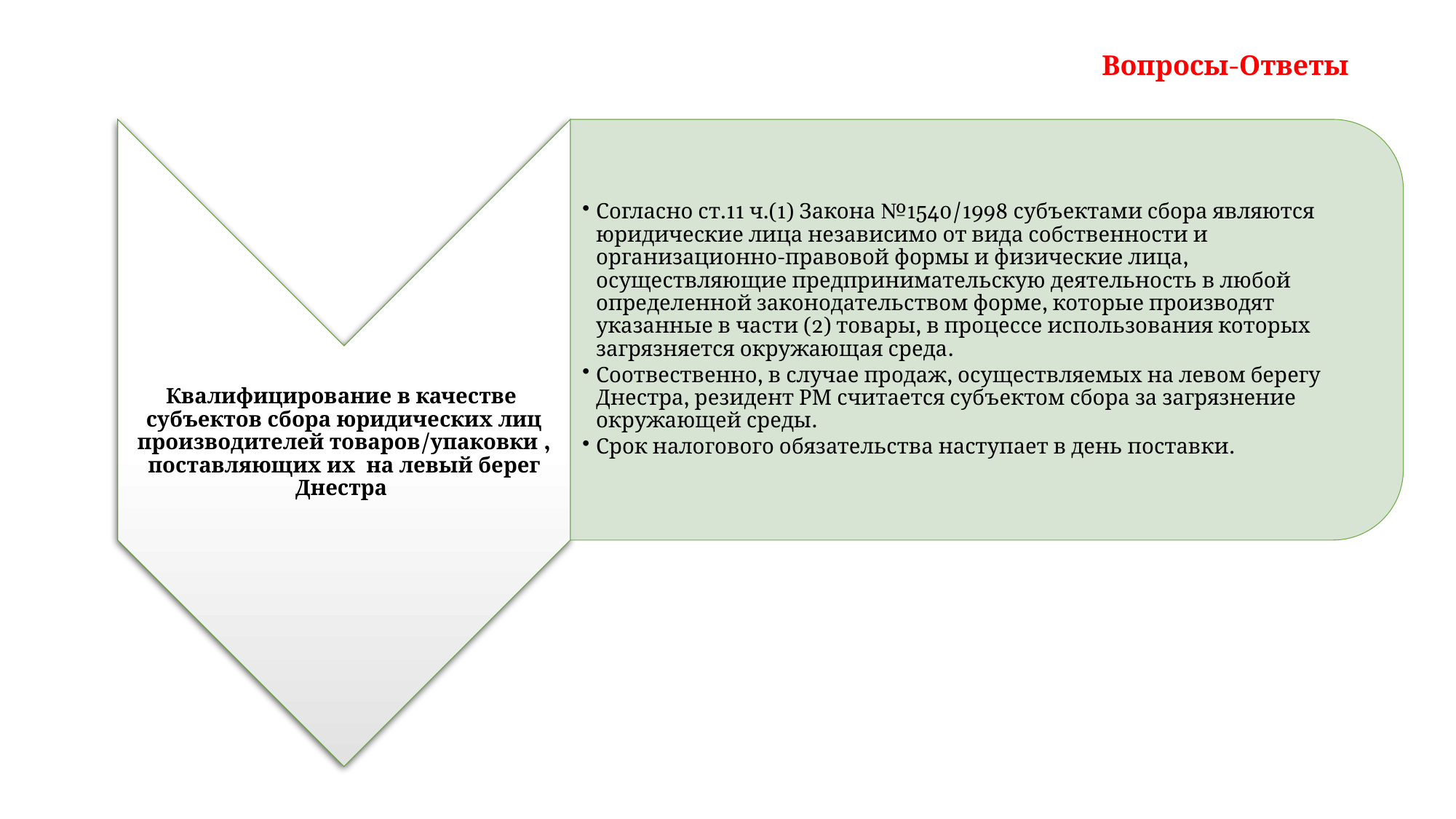

Вопросы-Ответы
Квалифицирование в качестве  субъектов сбора юридических лиц производителей товаров/упаковки , поставляющих их  на левый берег Днестра
Согласно ст.11 ч.(1) Закона №1540/1998 субъектами сбора являются юридические лица независимо от вида собственности и организационно-правовой формы и физические лица, осуществляющие предпринимательскую деятельность в любой определенной законодательством форме, которые производят указанные в части (2) товары, в процессе использования которых загрязняется окружающая среда.
Соотвественно, в случае продаж, осуществляемых на левом берегу Днестра, резидент РМ считается субъектом сбора за загрязнение окружающей среды.
Срок налогового обязательства наступает в день поставки.